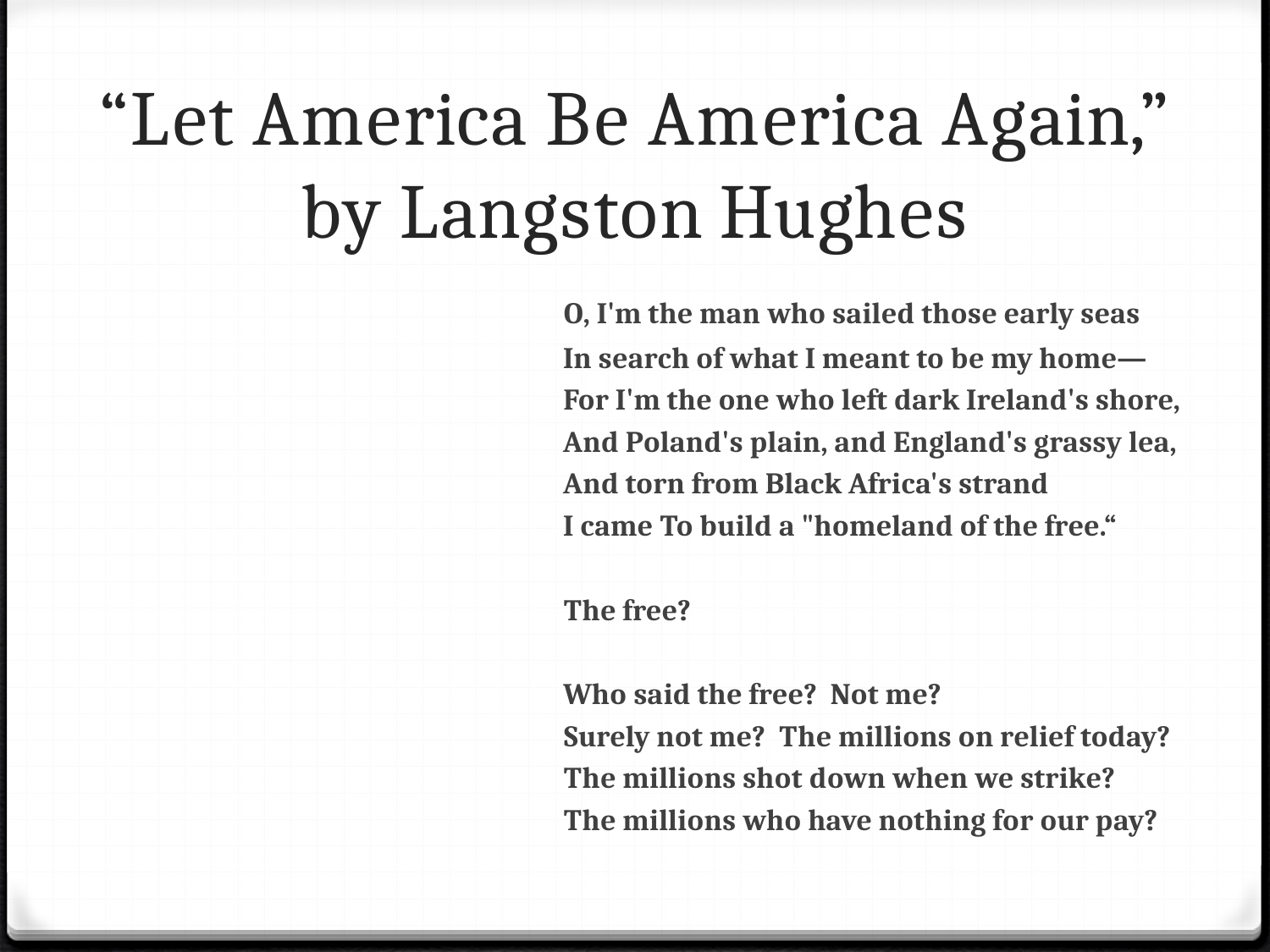

# “Let America Be America Again,” by Langston Hughes
				O, I'm the man who sailed those early seas
				In search of what I meant to be my home—
				For I'm the one who left dark Ireland's shore,
				And Poland's plain, and England's grassy lea,
				And torn from Black Africa's strand
				I came To build a "homeland of the free.“

				The free?

				Who said the free?  Not me?
				Surely not me?  The millions on relief today?
				The millions shot down when we strike?
				The millions who have nothing for our pay?